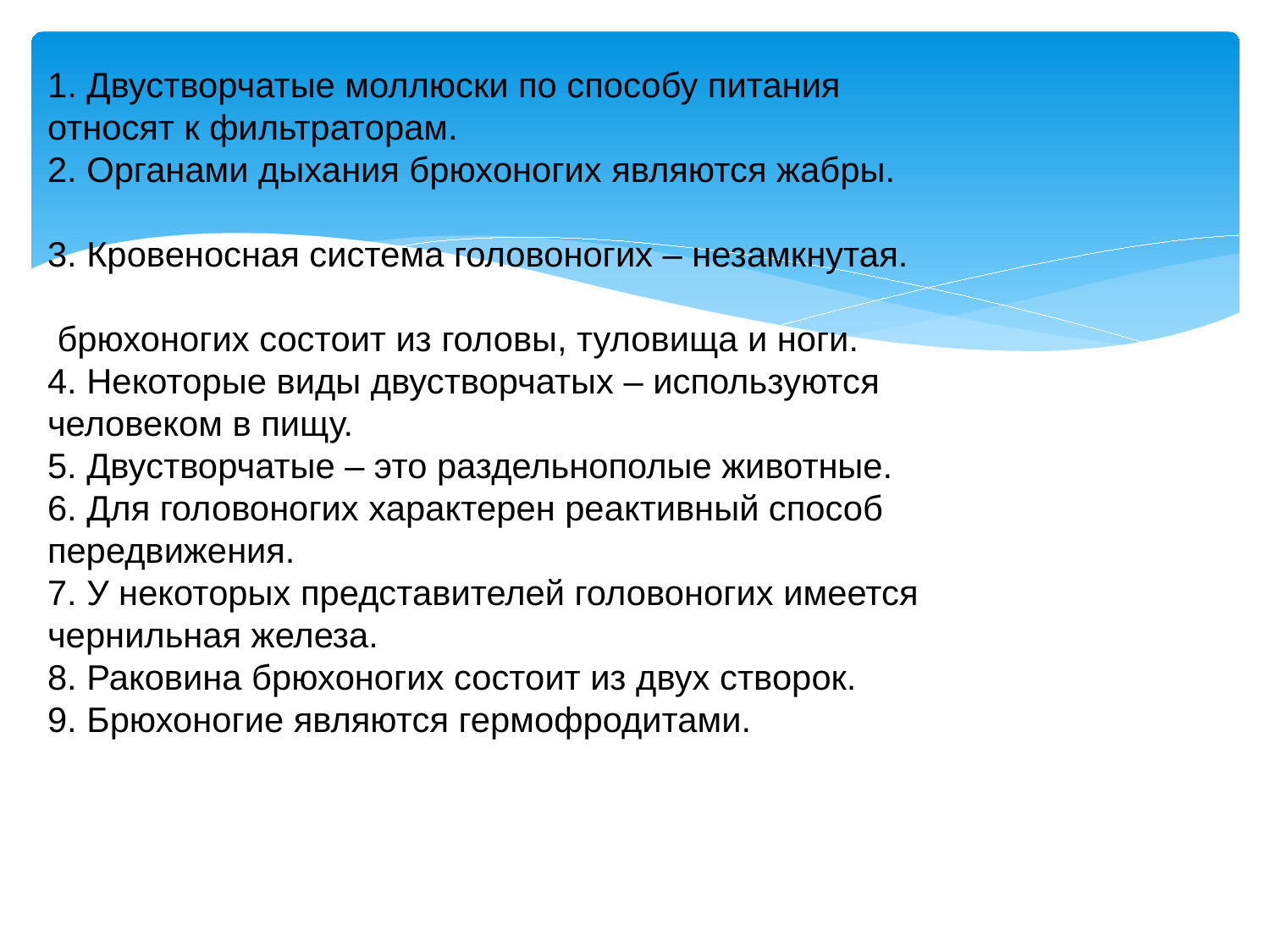

1. Двустворчатые моллюски по способу питания относят к фильтраторам.
2. Органами дыхания брюхоногих являются жабры.
3. Кровеносная система головоногих – незамкнутая.
 брюхоногих состоит из головы, туловища и ноги.
4. Некоторые виды двустворчатых – используются человеком в пищу.
5. Двустворчатые – это раздельнополые животные.
6. Для головоногих характерен реактивный способ передвижения.
7. У некоторых представителей головоногих имеется чернильная железа.
8. Раковина брюхоногих состоит из двух створок.
9. Брюхоногие являются гермофродитами.